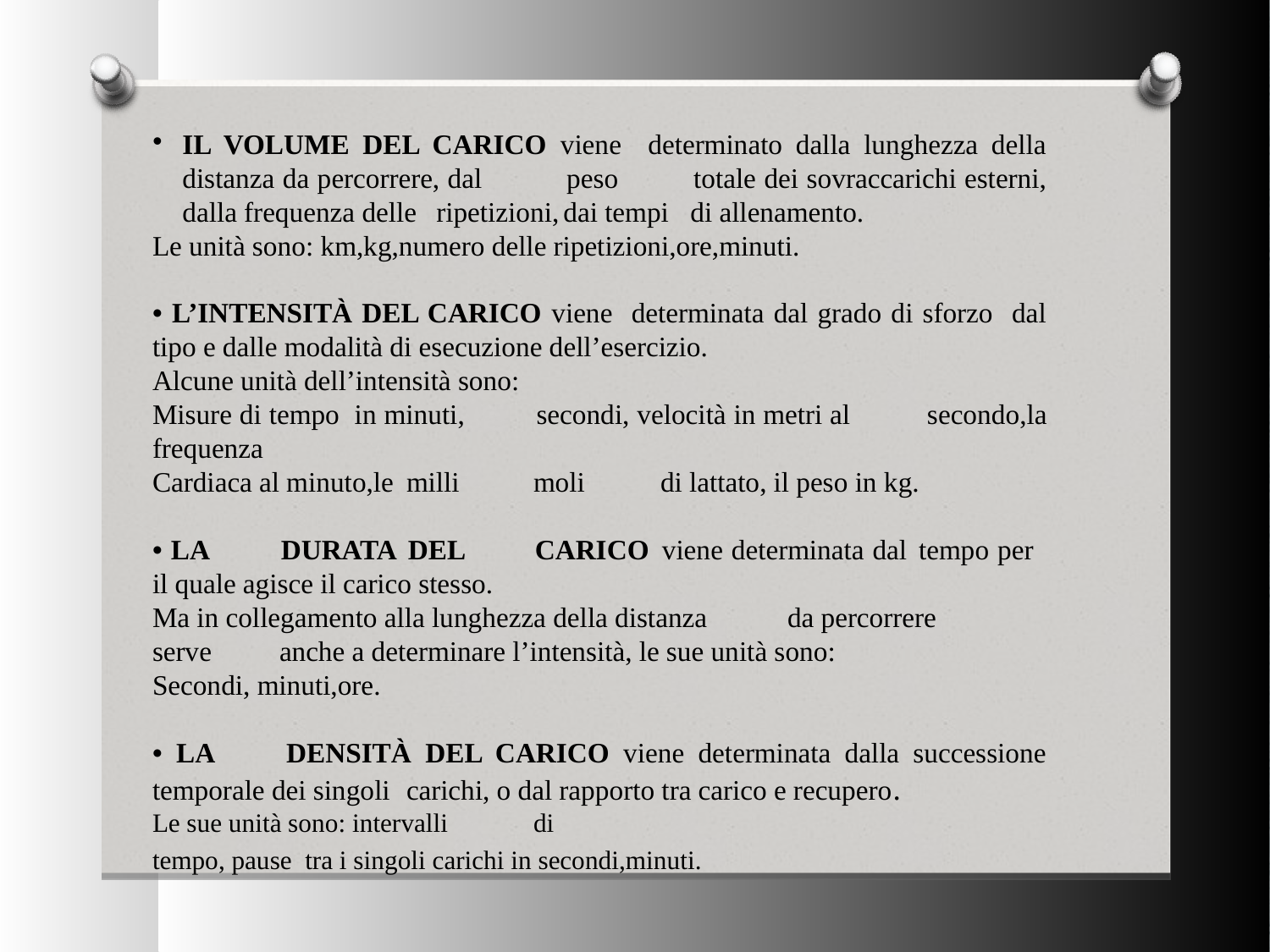

IL VOLUME DEL CARICO viene  determinato dalla lunghezza della distanza da percorrere, dal	peso	totale dei sovraccarichi esterni, dalla frequenza delle	ripetizioni,	dai tempi	di allenamento.
Le unità sono: km,kg,numero delle ripetizioni,ore,minuti.

• L’INTENSITÀ DEL CARICO viene  determinata dal grado di sforzo  dal tipo e dalle modalità di esecuzione dell’esercizio.
Alcune unità dell’intensità sono:
Misure di tempo  in minuti,	secondi, velocità in metri al	 secondo,la frequenza
Cardiaca al minuto,le	milli	moli	di lattato, il peso in kg.

• LA	DURATA	DEL	CARICO	viene determinata dal	tempo per	il quale agisce il carico stesso.
Ma in collegamento alla lunghezza della distanza	da percorrere
serve	anche a determinare l’intensità, le sue unità sono:
Secondi, minuti,ore.

• LA	DENSITÀ DEL CARICO viene determinata dalla successione temporale dei singoli	carichi, o dal rapporto tra carico e recupero.
Le sue unità sono: intervalli	di
tempo, pause  tra i singoli carichi in secondi,minuti.